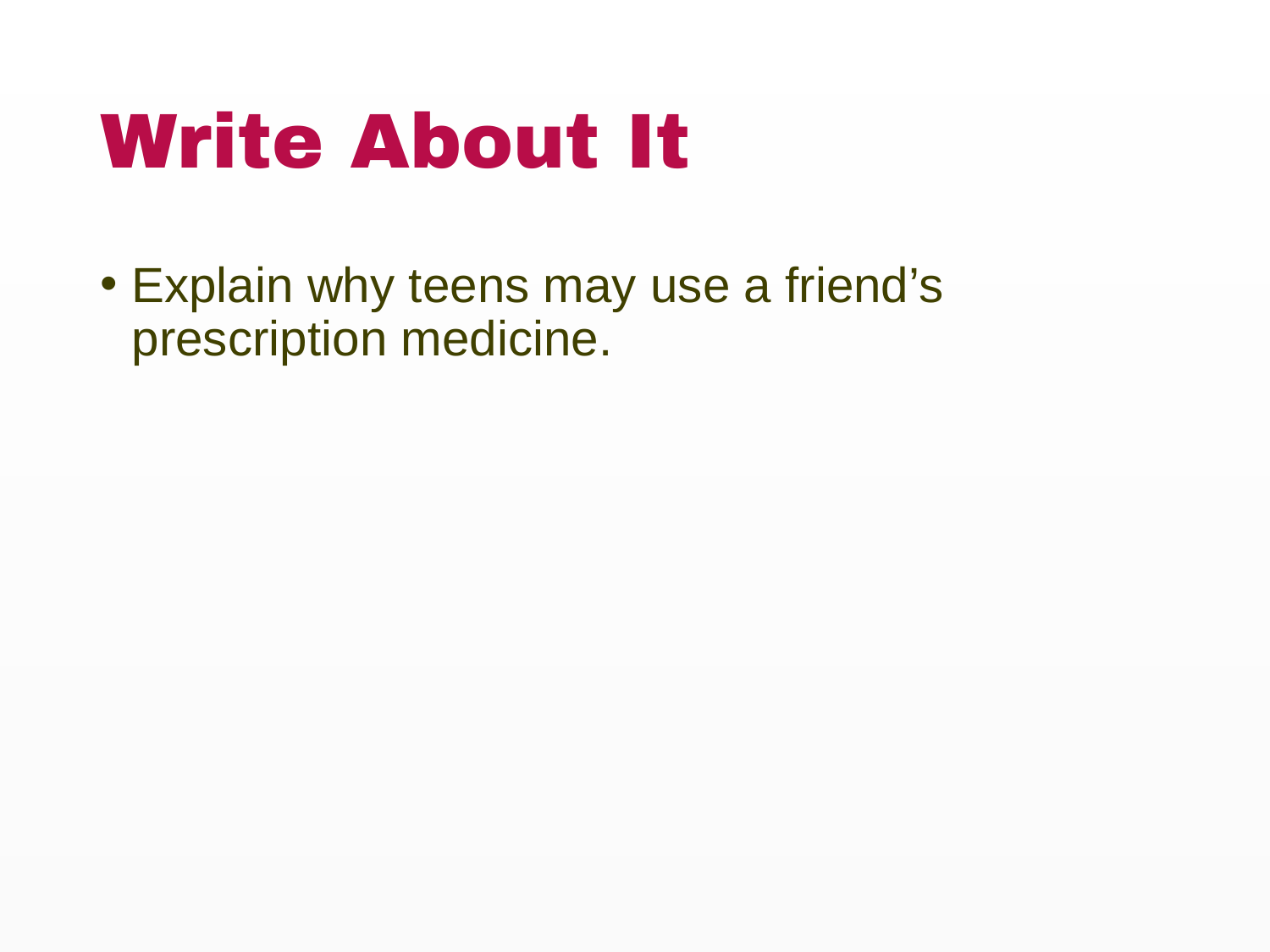

# Write About It
Explain why teens may use a friend’s prescription medicine.